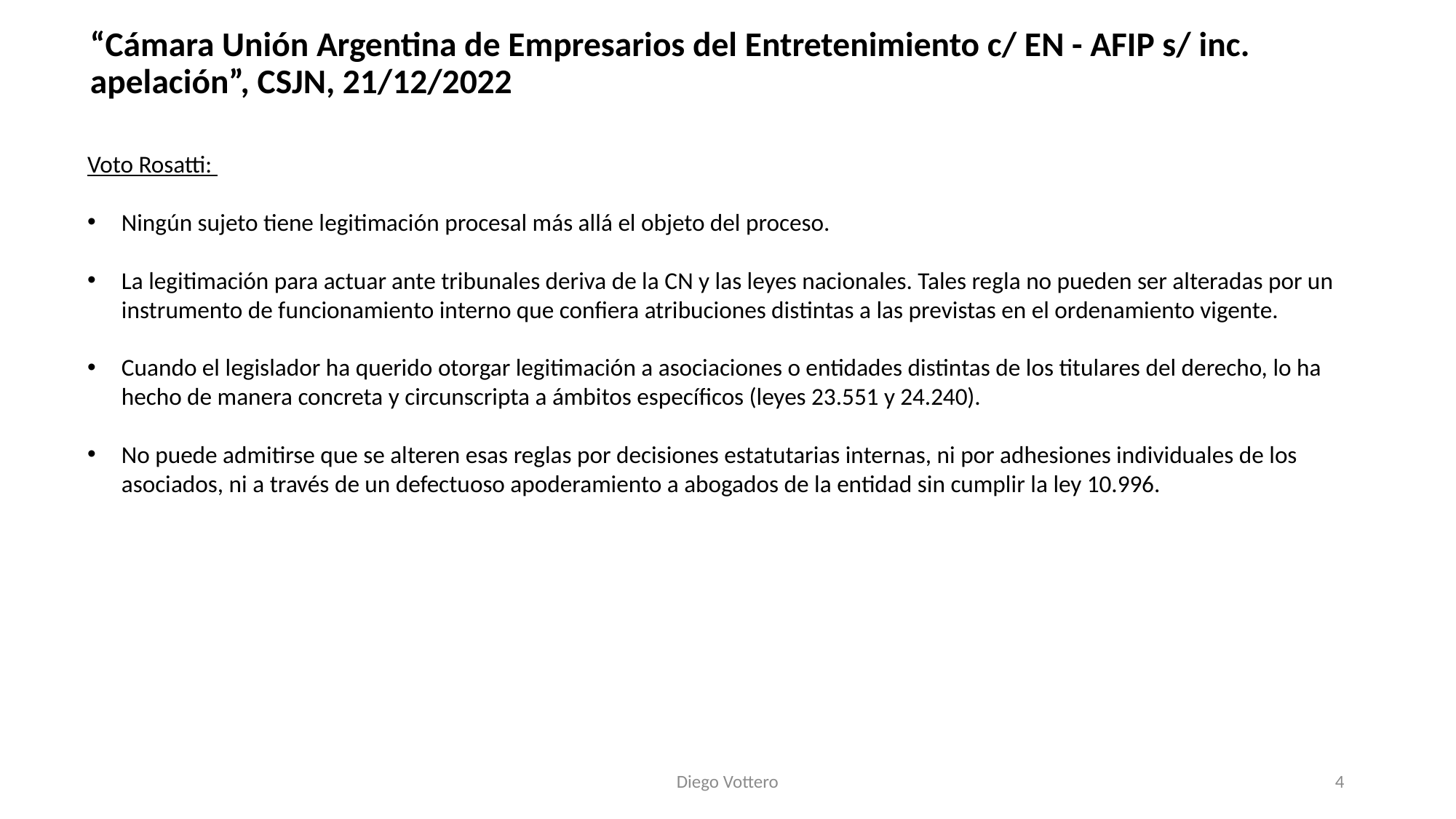

“Cámara Unión Argentina de Empresarios del Entretenimiento c/ EN - AFIP s/ inc.
apelación”, CSJN, 21/12/2022
Voto Rosatti:

Ningún sujeto tiene legitimación procesal más allá el objeto del proceso.

La legitimación para actuar ante tribunales deriva de la CN y las leyes nacionales. Tales regla no pueden ser alteradas por un instrumento de funcionamiento interno que confiera atribuciones distintas a las previstas en el ordenamiento vigente.

Cuando el legislador ha querido otorgar legitimación a asociaciones o entidades distintas de los titulares del derecho, lo ha hecho de manera concreta y circunscripta a ámbitos específicos (leyes 23.551 y 24.240).

No puede admitirse que se alteren esas reglas por decisiones estatutarias internas, ni por adhesiones individuales de los asociados, ni a través de un defectuoso apoderamiento a abogados de la entidad sin cumplir la ley 10.996.
Diego Vottero
4